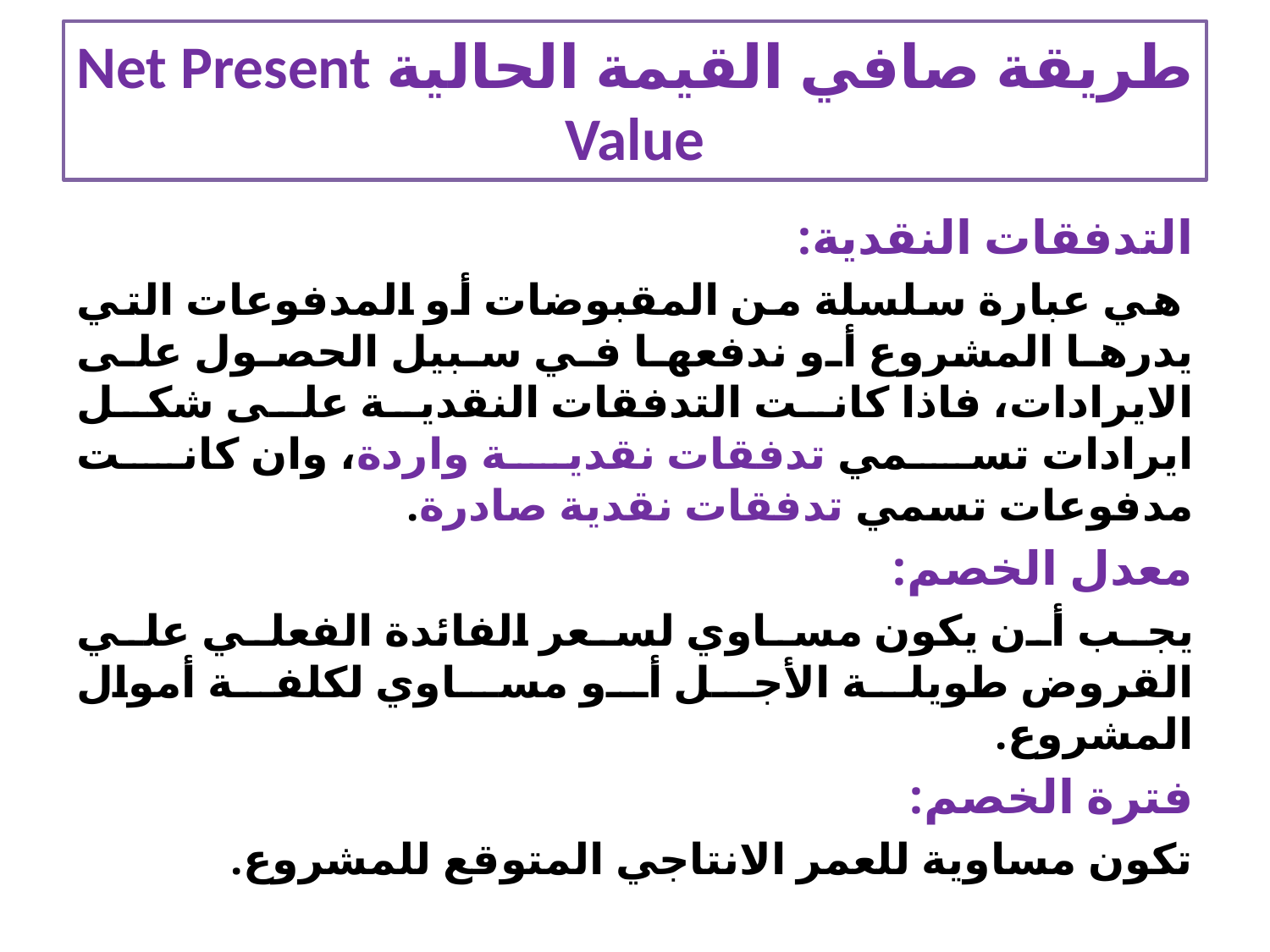

# طريقة صافي القيمة الحالية Net Present Value
التدفقات النقدية:
 هي عبارة سلسلة من المقبوضات أو المدفوعات التي يدرها المشروع أو ندفعها في سبيل الحصول على الايرادات، فاذا كانت التدفقات النقدية على شكل ايرادات تسمي تدفقات نقدية واردة، وان كانت مدفوعات تسمي تدفقات نقدية صادرة.
معدل الخصم:
يجب أن يكون مساوي لسعر الفائدة الفعلي علي القروض طويلة الأجل أو مساوي لكلفة أموال المشروع.
فترة الخصم:
تكون مساوية للعمر الانتاجي المتوقع للمشروع.